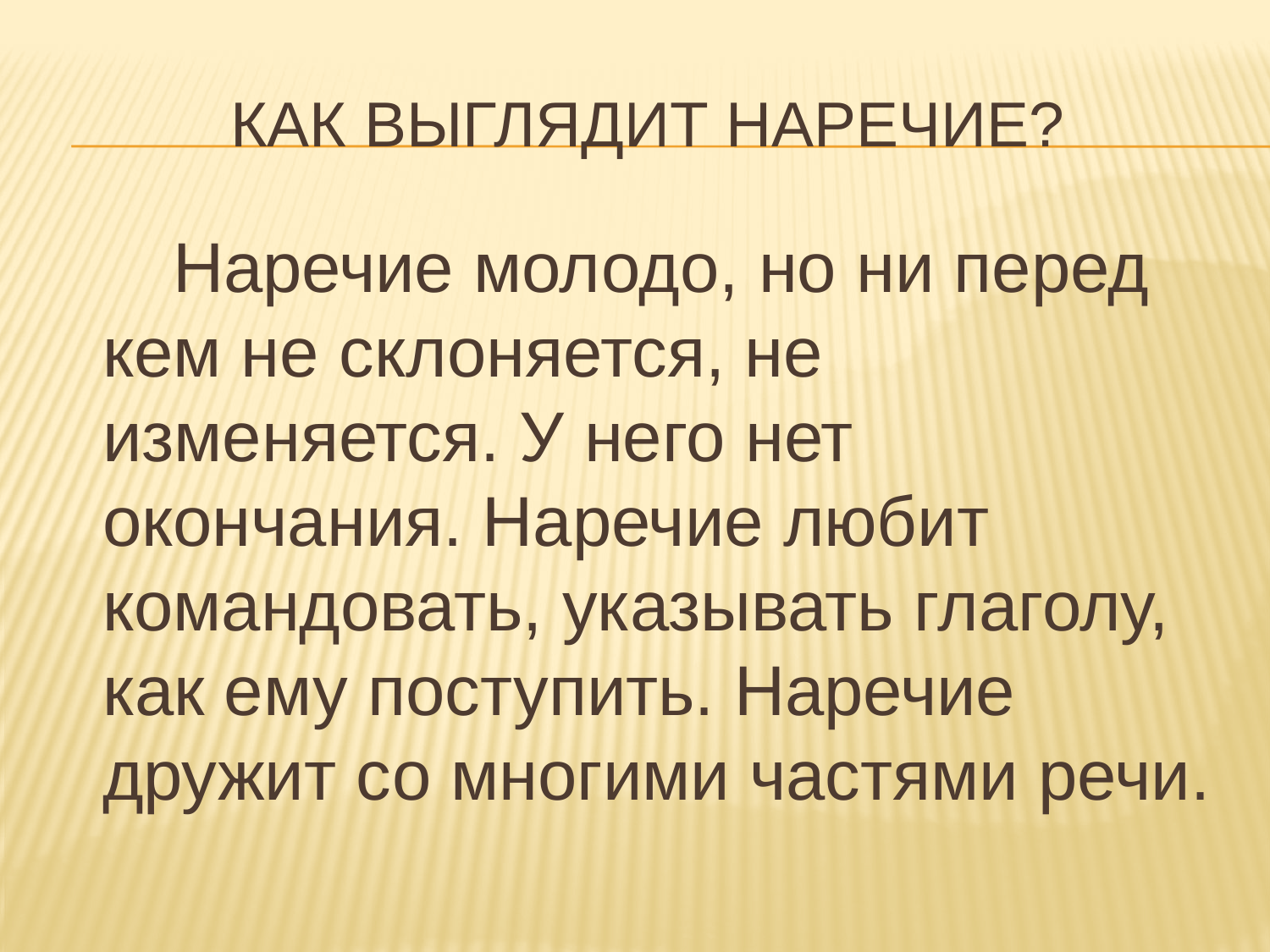

# как выглядит наречие?
      Наречие молодо, но ни перед кем не склоняется, не изменяется. У него нет  окончания. Наречие любит командовать, указывать глаголу, как ему поступить. Наречие дружит со многими частями речи.